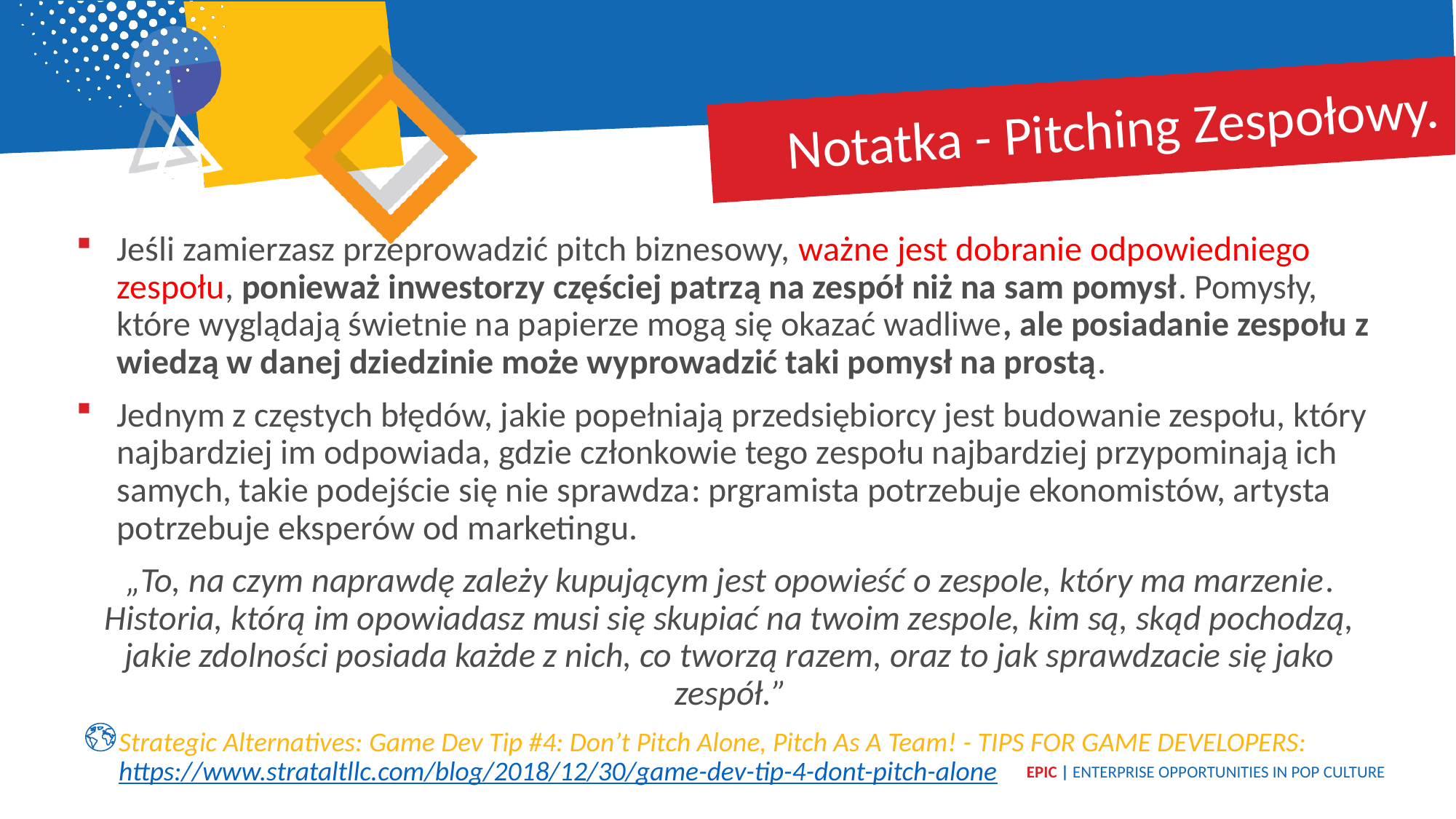

Notatka - Pitching Zespołowy.
Jeśli zamierzasz przeprowadzić pitch biznesowy, ważne jest dobranie odpowiedniego zespołu, ponieważ inwestorzy częściej patrzą na zespół niż na sam pomysł. Pomysły, które wyglądają świetnie na papierze mogą się okazać wadliwe, ale posiadanie zespołu z wiedzą w danej dziedzinie może wyprowadzić taki pomysł na prostą.
Jednym z częstych błędów, jakie popełniają przedsiębiorcy jest budowanie zespołu, który najbardziej im odpowiada, gdzie członkowie tego zespołu najbardziej przypominają ich samych, takie podejście się nie sprawdza: prgramista potrzebuje ekonomistów, artysta potrzebuje eksperów od marketingu.
„To, na czym naprawdę zależy kupującym jest opowieść o zespole, który ma marzenie. Historia, którą im opowiadasz musi się skupiać na twoim zespole, kim są, skąd pochodzą, jakie zdolności posiada każde z nich, co tworzą razem, oraz to jak sprawdzacie się jako zespół.”
Strategic Alternatives: Game Dev Tip #4: Don’t Pitch Alone, Pitch As A Team! - TIPS FOR GAME DEVELOPERS: https://www.strataltllc.com/blog/2018/12/30/game-dev-tip-4-dont-pitch-alone